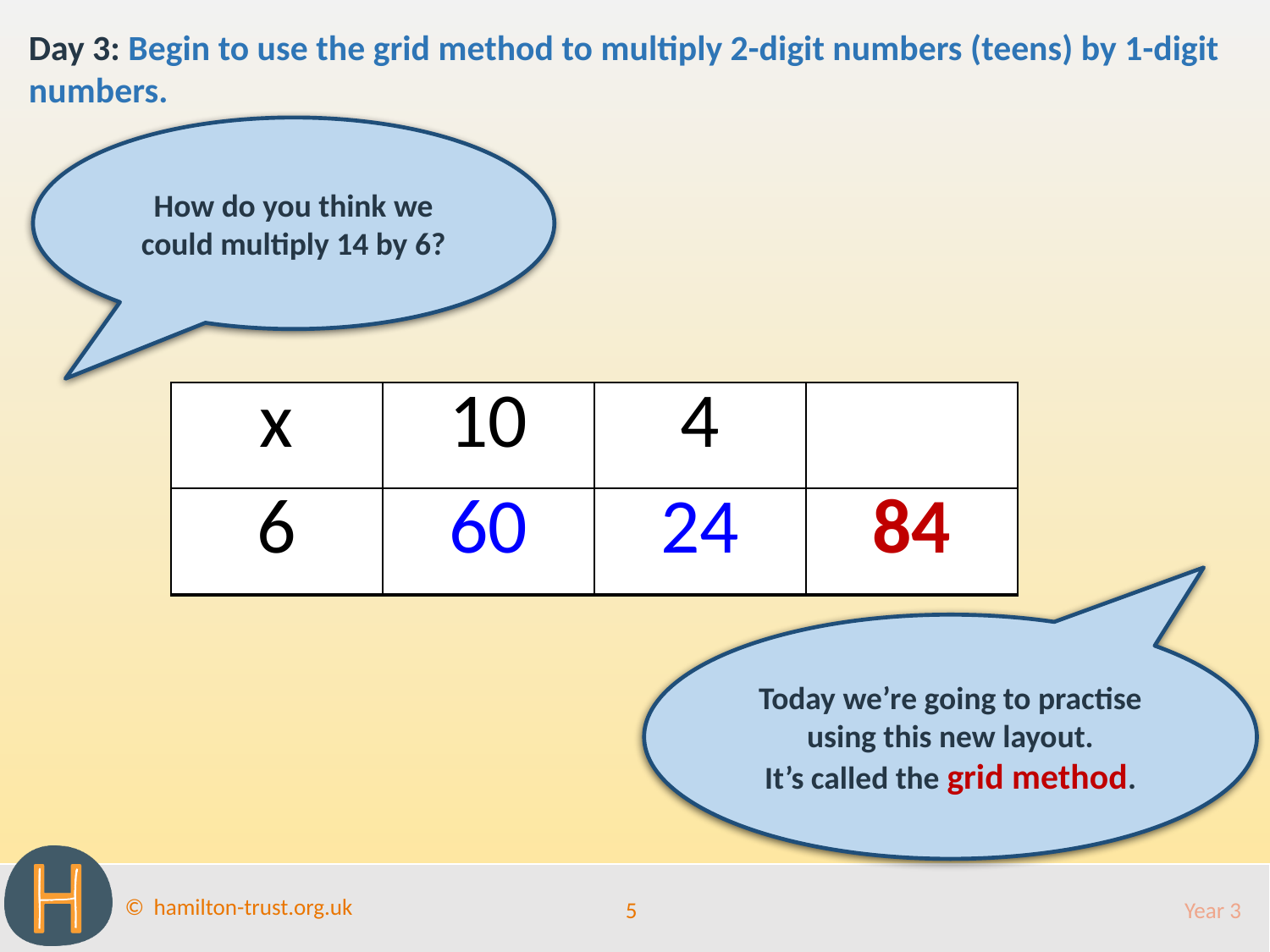

Day 3: Begin to use the grid method to multiply 2-digit numbers (teens) by 1-digit numbers.
How do you think we could multiply 14 by 6?
| x | 10 | 4 |  |
| --- | --- | --- | --- |
| 6 | 60 | 24 | 84 |
| x | 10 | 4 |  |
| --- | --- | --- | --- |
| 6 | 60 |  |  |
| x | 10 | 4 |  |
| --- | --- | --- | --- |
| 6 | 60 | 24 |  |
| x | 10 | 4 |  |
| --- | --- | --- | --- |
| 6 |  |  |  |
Today we’re going to practise using this new layout.
It’s called the grid method.
5
Year 3